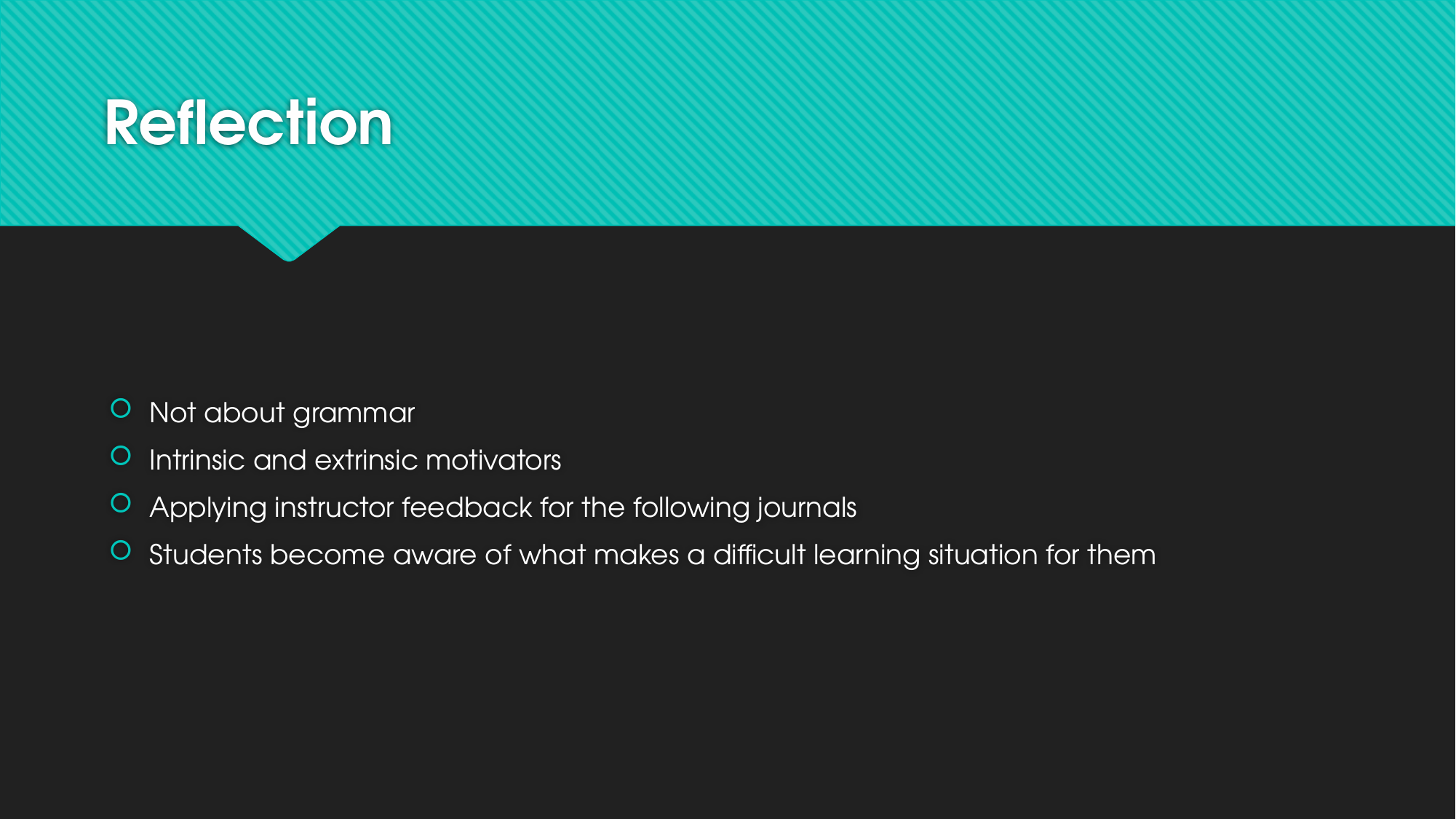

# Reflection
Not about grammar
Intrinsic and extrinsic motivators
Applying instructor feedback for the following journals
Students become aware of what makes a difficult learning situation for them